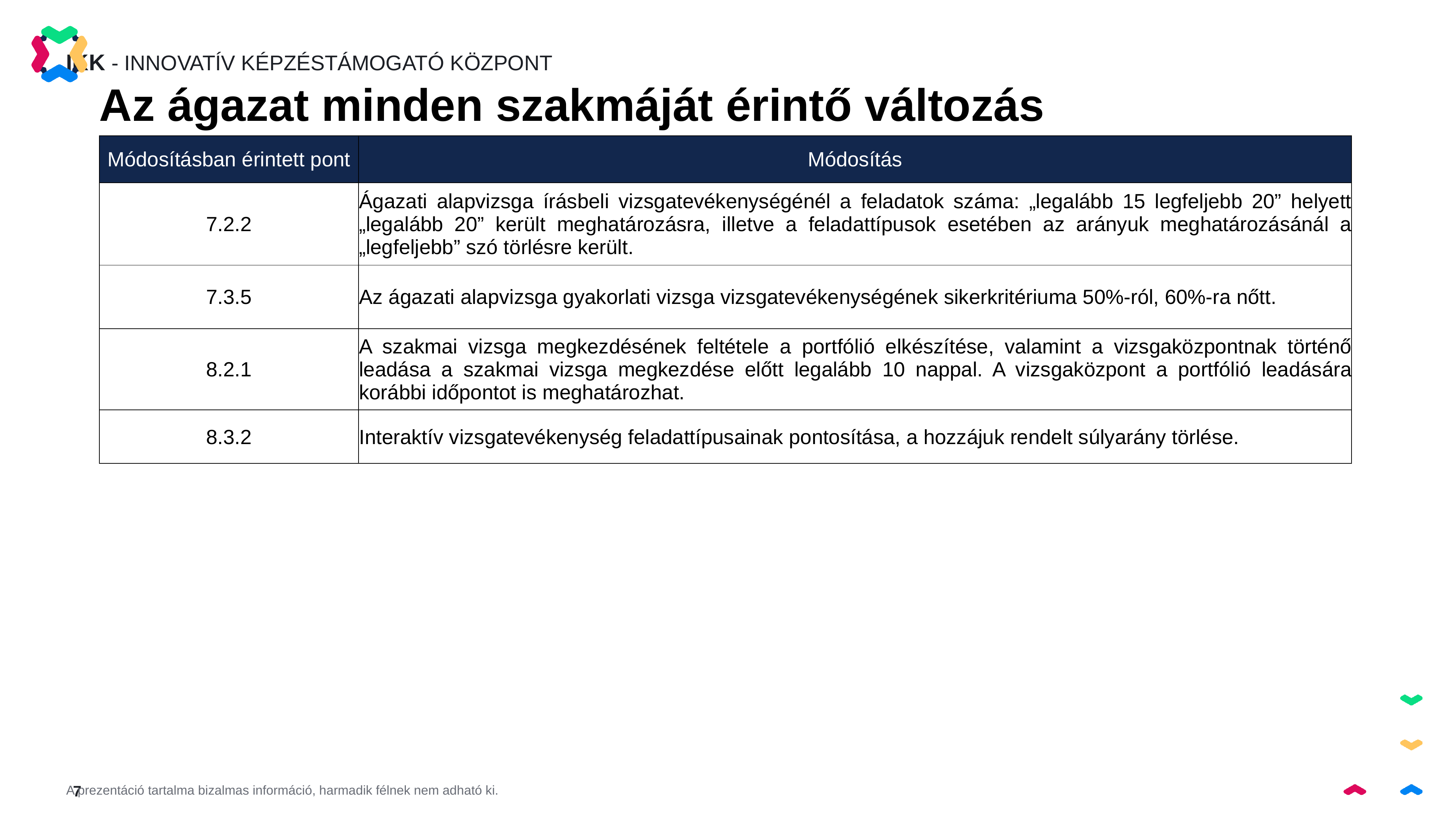

Az ágazat minden szakmáját érintő változás
| Módosításban érintett pont | Módosítás |
| --- | --- |
| 7.2.2 | Ágazati alapvizsga írásbeli vizsgatevékenységénél a feladatok száma: „legalább 15 legfeljebb 20” helyett „legalább 20” került meghatározásra, illetve a feladattípusok esetében az arányuk meghatározásánál a „legfeljebb” szó törlésre került. |
| 7.3.5 | Az ágazati alapvizsga gyakorlati vizsga vizsgatevékenységének sikerkritériuma 50%-ról, 60%-ra nőtt. |
| 8.2.1 | A szakmai vizsga megkezdésének feltétele a portfólió elkészítése, valamint a vizsgaközpontnak történő leadása a szakmai vizsga megkezdése előtt legalább 10 nappal. A vizsgaközpont a portfólió leadására korábbi időpontot is meghatározhat. |
| 8.3.2 | Interaktív vizsgatevékenység feladattípusainak pontosítása, a hozzájuk rendelt súlyarány törlése. |